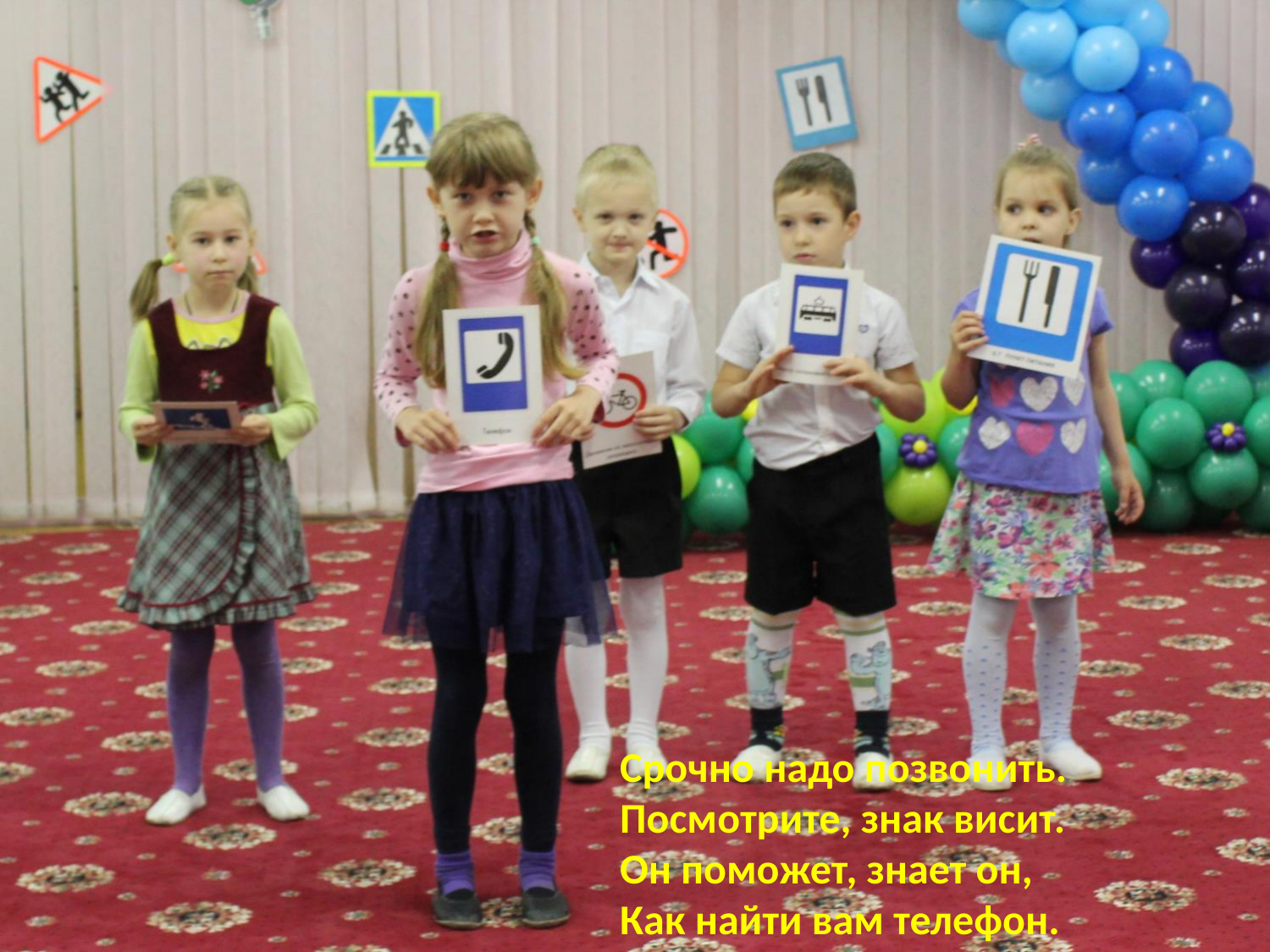

Срочно надо позвонить.
Посмотрите, знак висит.
Он поможет, знает он,
Как найти вам телефон.